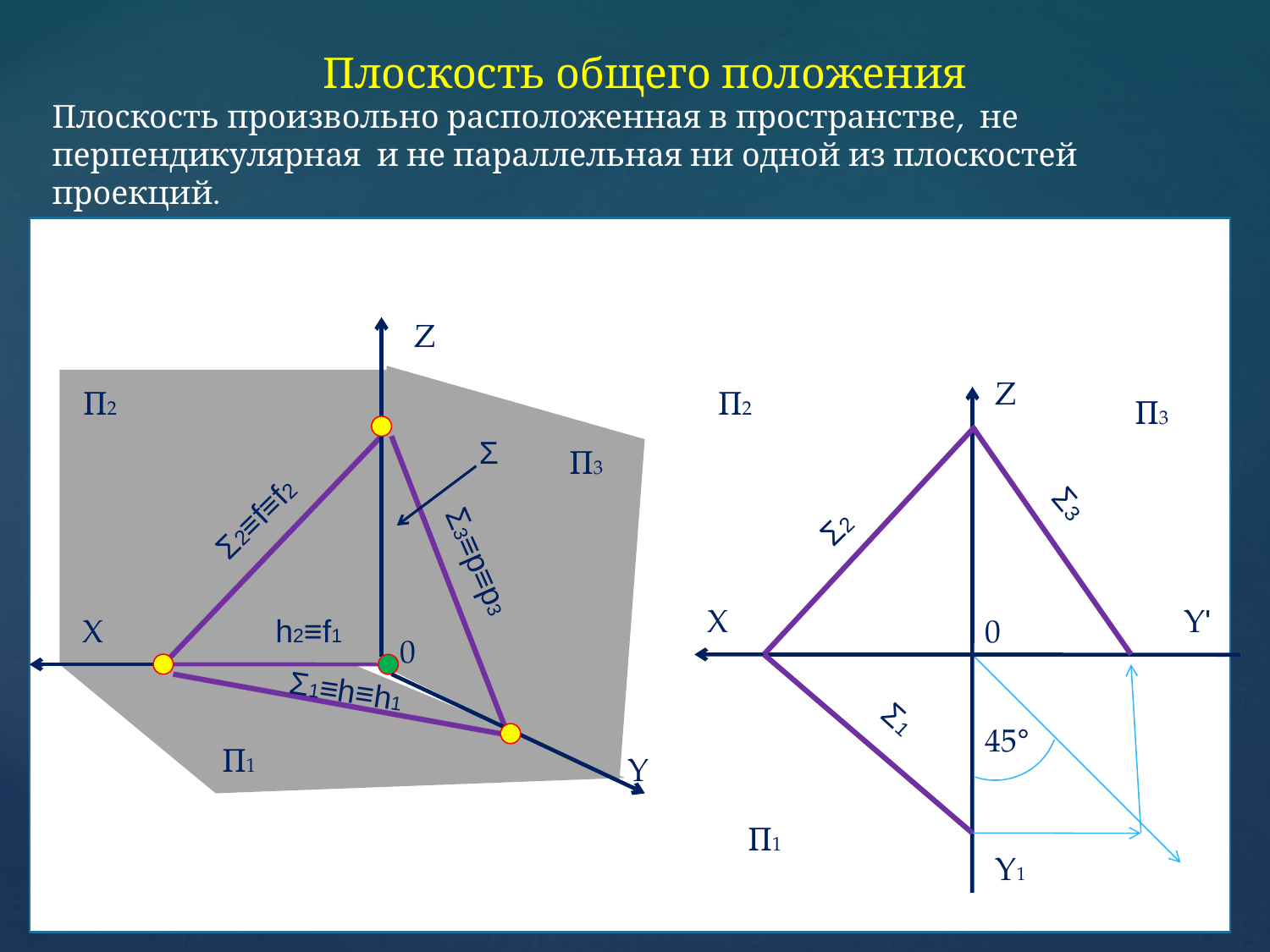

Плоскость общего положения
Плоскость произвольно расположенная в пространстве,  не перпендикулярная  и не параллельная ни одной из плоскостей проекций.

Z
Z

П2
П2
П3

Σ

Σ
П3
Σ3
Σ2≡f≡f2
Σ2
Σ3≡р≡р3
Σ3≡р≡р3
X
Yʹ
h2≡f1
X
0
0
0

Σ1≡h≡h1
Σ1
45°

П1
Y
П1
Y1